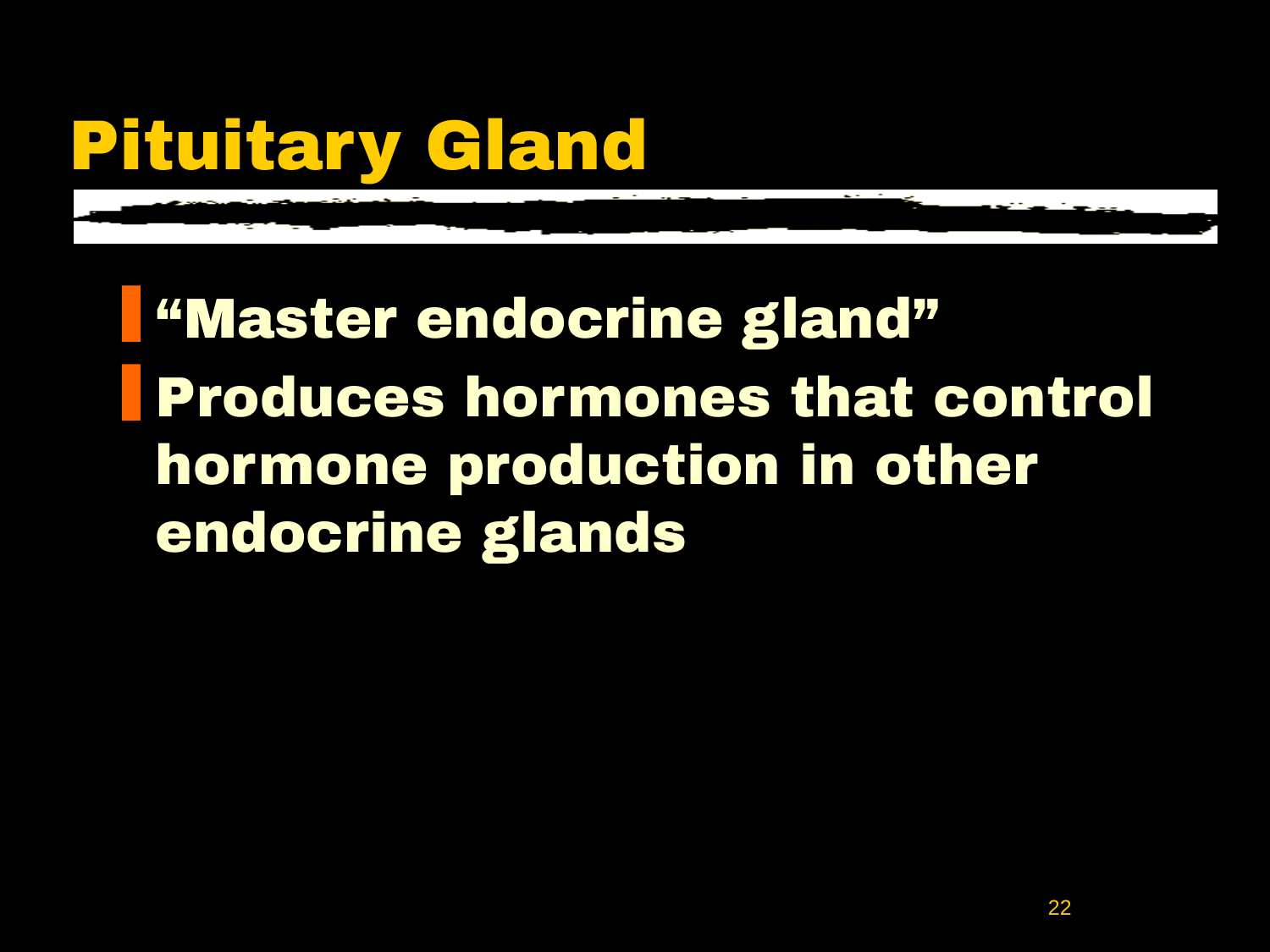

# Pituitary Gland
“Master endocrine gland”
Produces hormones that control hormone production in other endocrine glands